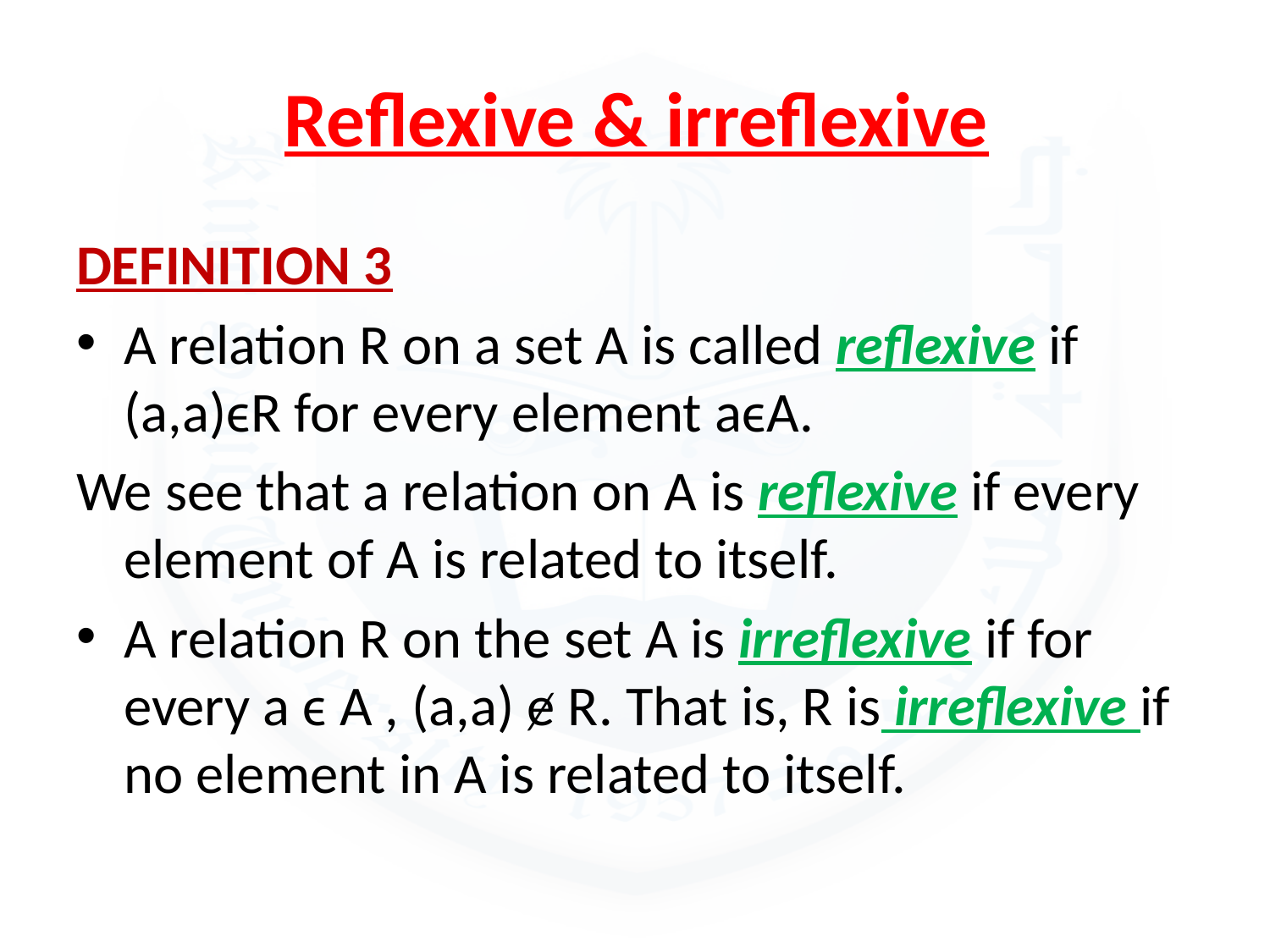

# Reflexive & irreflexive
DEFINITION 3
A relation R on a set A is called reflexive if (a,a)ϵR for every element aϵA.
We see that a relation on A is reflexive if every element of A is related to itself.
A relation R on the set A is irreflexive if for every a ϵ A , (a,a) ɇ R. That is, R is irreflexive if no element in A is related to itself.